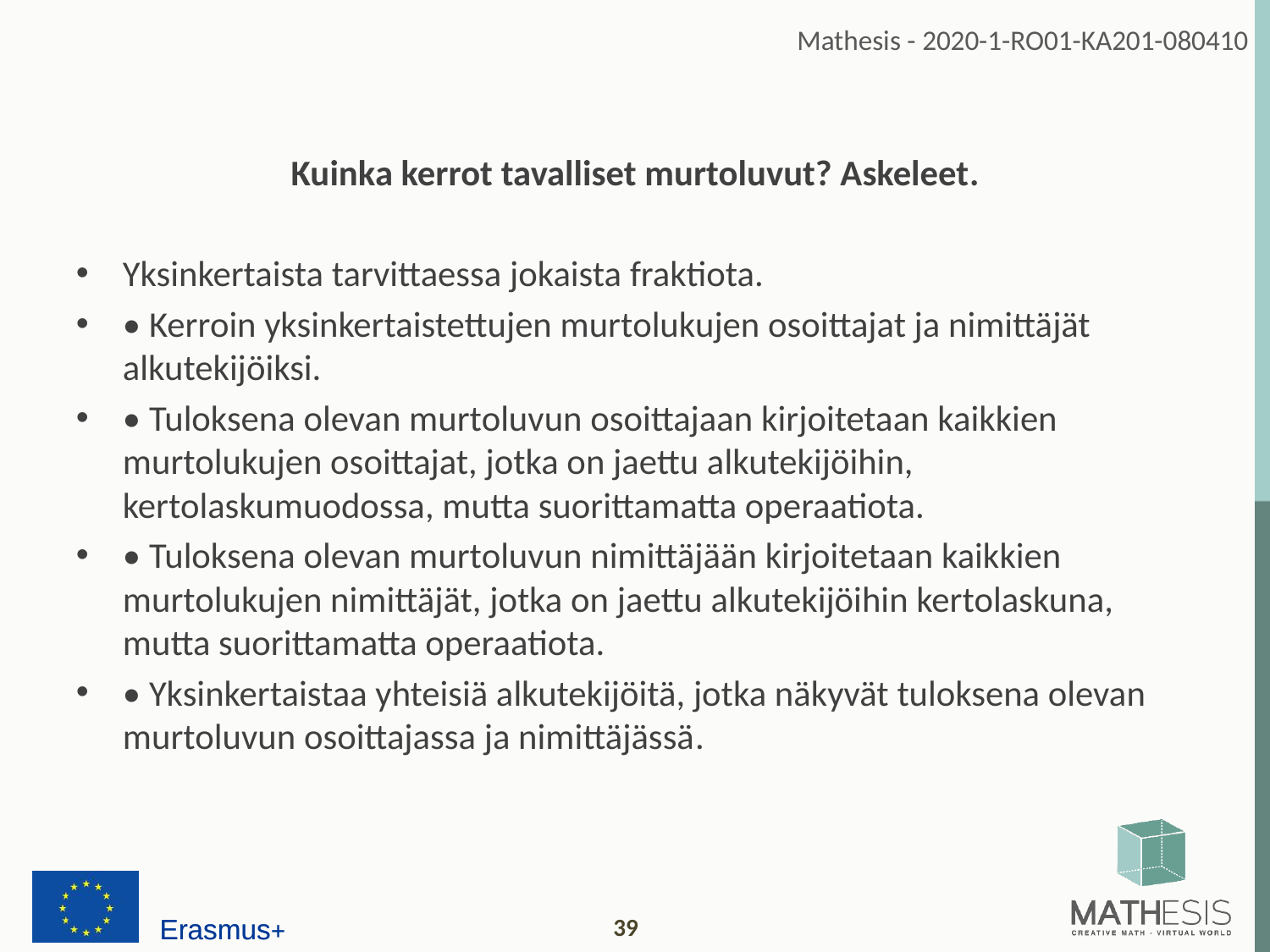

Kuinka kerrot tavalliset murtoluvut? Askeleet.

Yksinkertaista tarvittaessa jokaista fraktiota.
• Kerroin yksinkertaistettujen murtolukujen osoittajat ja nimittäjät alkutekijöiksi.
• Tuloksena olevan murtoluvun osoittajaan kirjoitetaan kaikkien murtolukujen osoittajat, jotka on jaettu alkutekijöihin, kertolaskumuodossa, mutta suorittamatta operaatiota.
• Tuloksena olevan murtoluvun nimittäjään kirjoitetaan kaikkien murtolukujen nimittäjät, jotka on jaettu alkutekijöihin kertolaskuna, mutta suorittamatta operaatiota.
• Yksinkertaistaa yhteisiä alkutekijöitä, jotka näkyvät tuloksena olevan murtoluvun osoittajassa ja nimittäjässä.